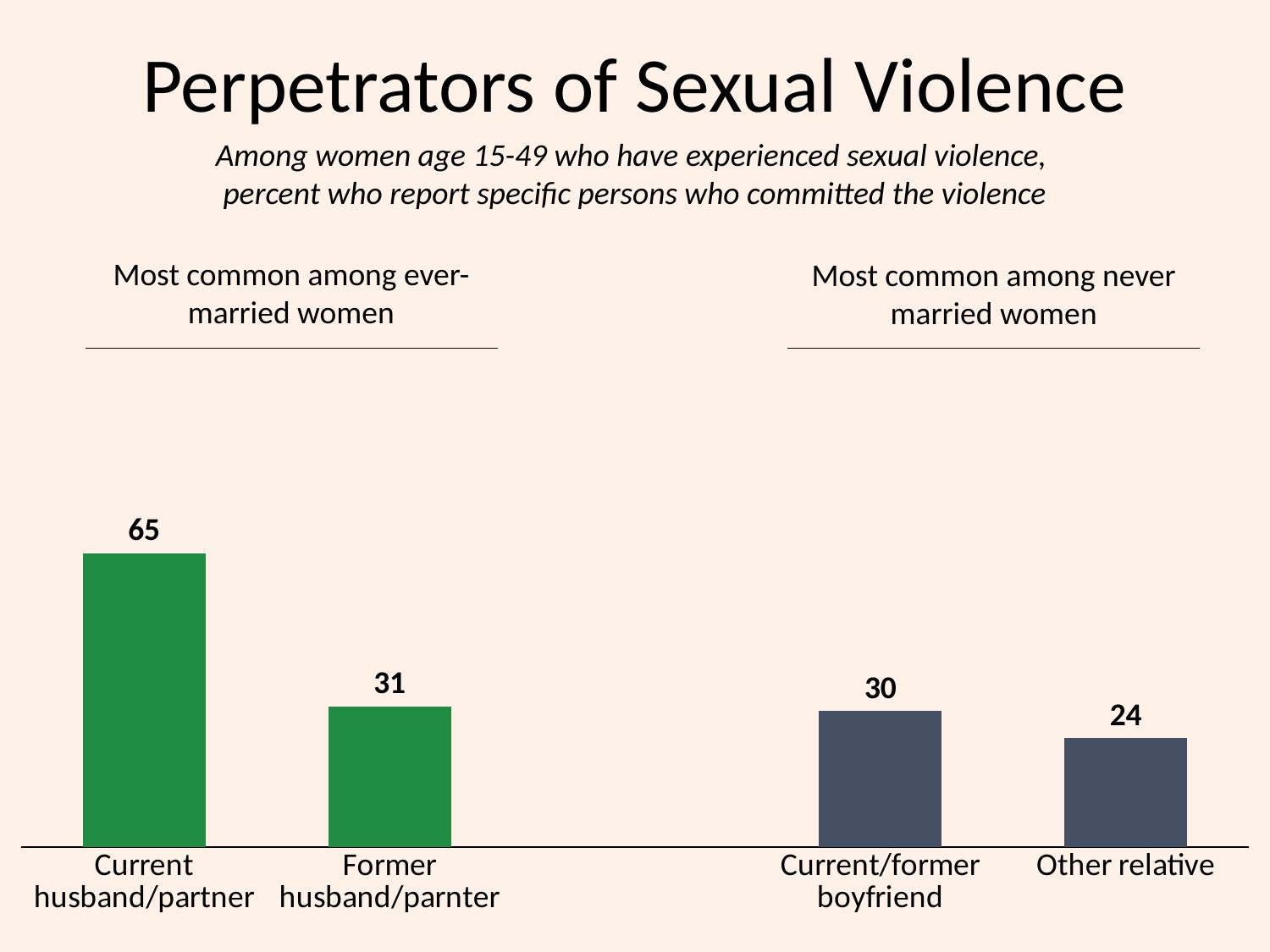

# Perpetrators of Sexual Violence
Among women age 15-49 who have experienced sexual violence,
percent who report specific persons who committed the violence

### Chart

| Category | Series 1 |
|---|---|
| Current husband/partner | 65.0 |
| Former husband/parnter | 31.0 |
|  | None |
| Current/former boyfriend | 30.0 |
| Other relative | 24.0 |
Most common among ever-married women
Most common among never married women